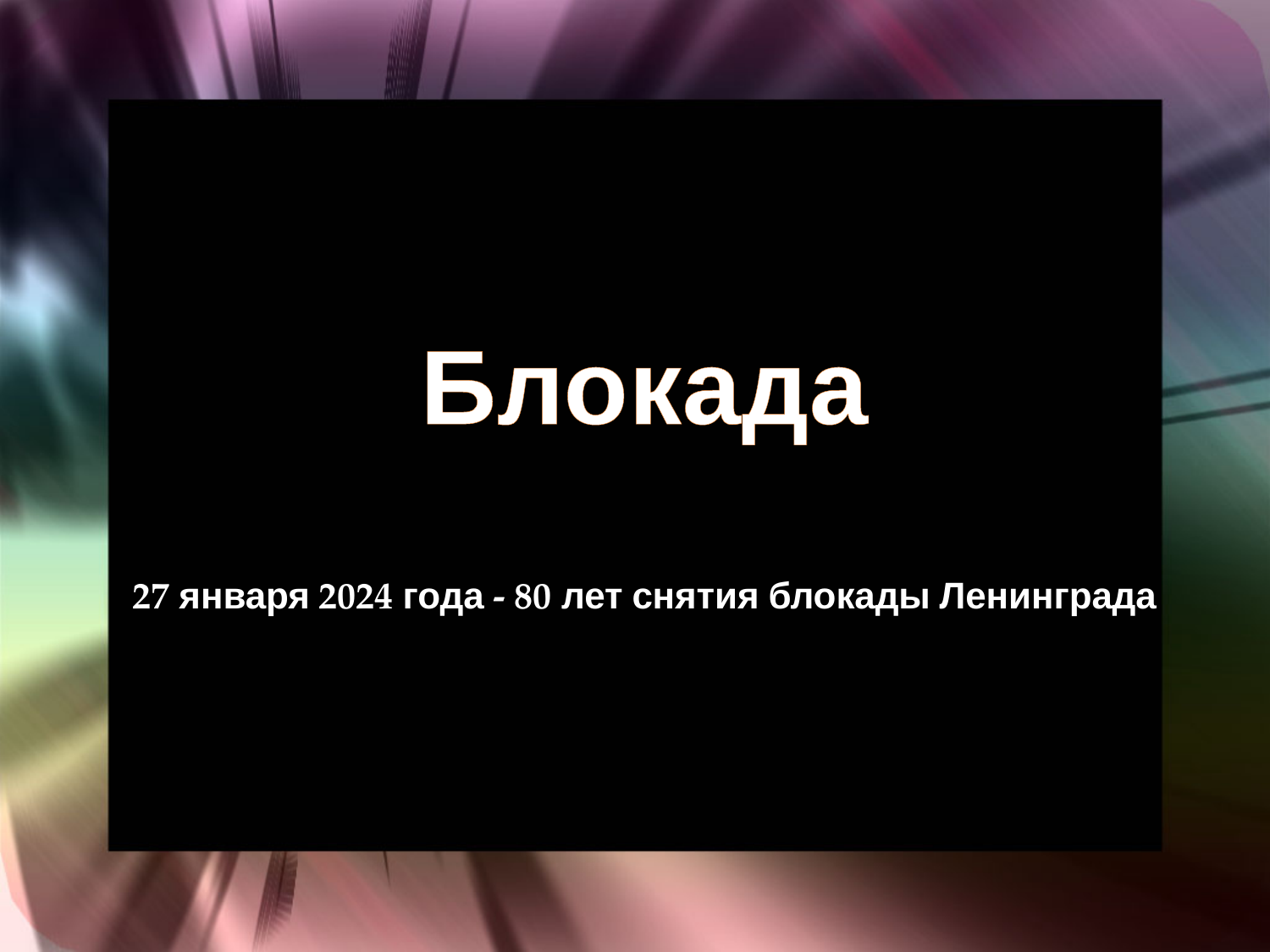

# Блокада 27 января 2024 года - 80 лет снятия блокады Ленинграда